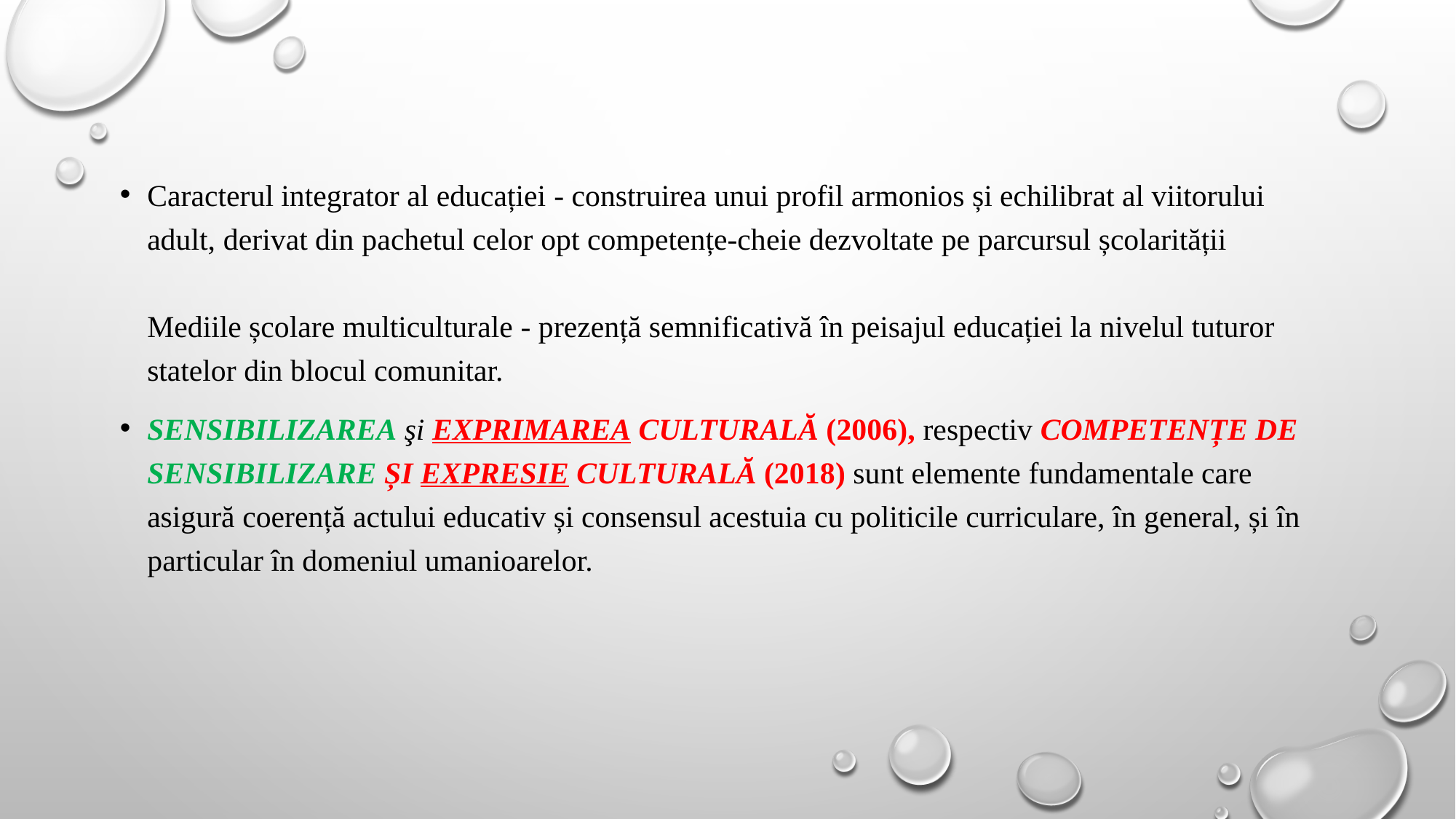

Caracterul integrator al educației - construirea unui profil armonios și echilibrat al viitorului adult, derivat din pachetul celor opt competențe-cheie dezvoltate pe parcursul școlarității
Mediile școlare multiculturale - prezență semnificativă în peisajul educației la nivelul tuturor statelor din blocul comunitar.
Sensibilizarea şi exprimarea culturală (2006), respectiv Competențe de sensibilizare și expresie culturală (2018) sunt elemente fundamentale care asigură coerență actului educativ și consensul acestuia cu politicile curriculare, în general, și în particular în domeniul umanioarelor.